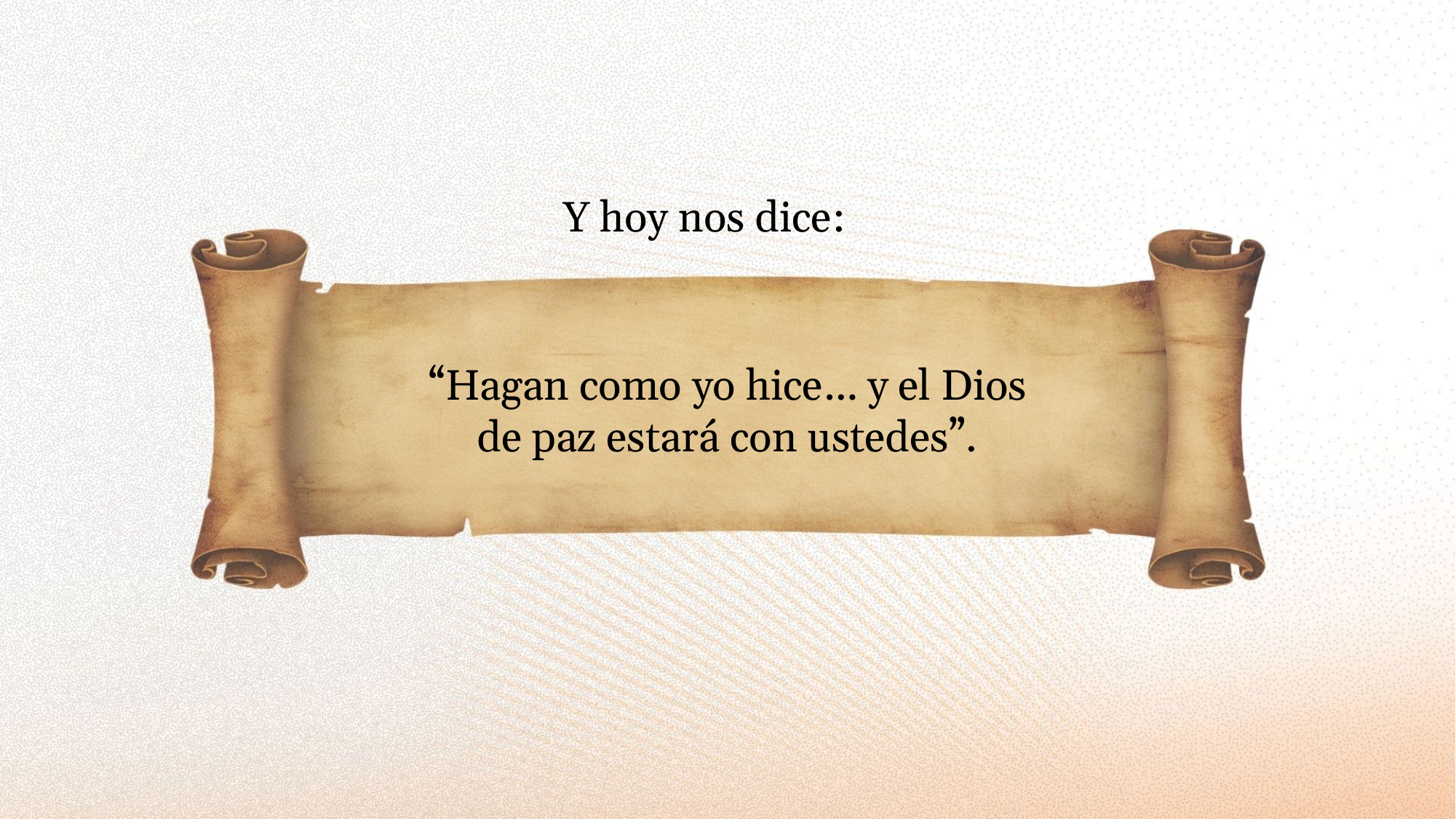

Y hoy nos dice:
“Hagan como yo hice… y el Dios de paz estará con ustedes”.